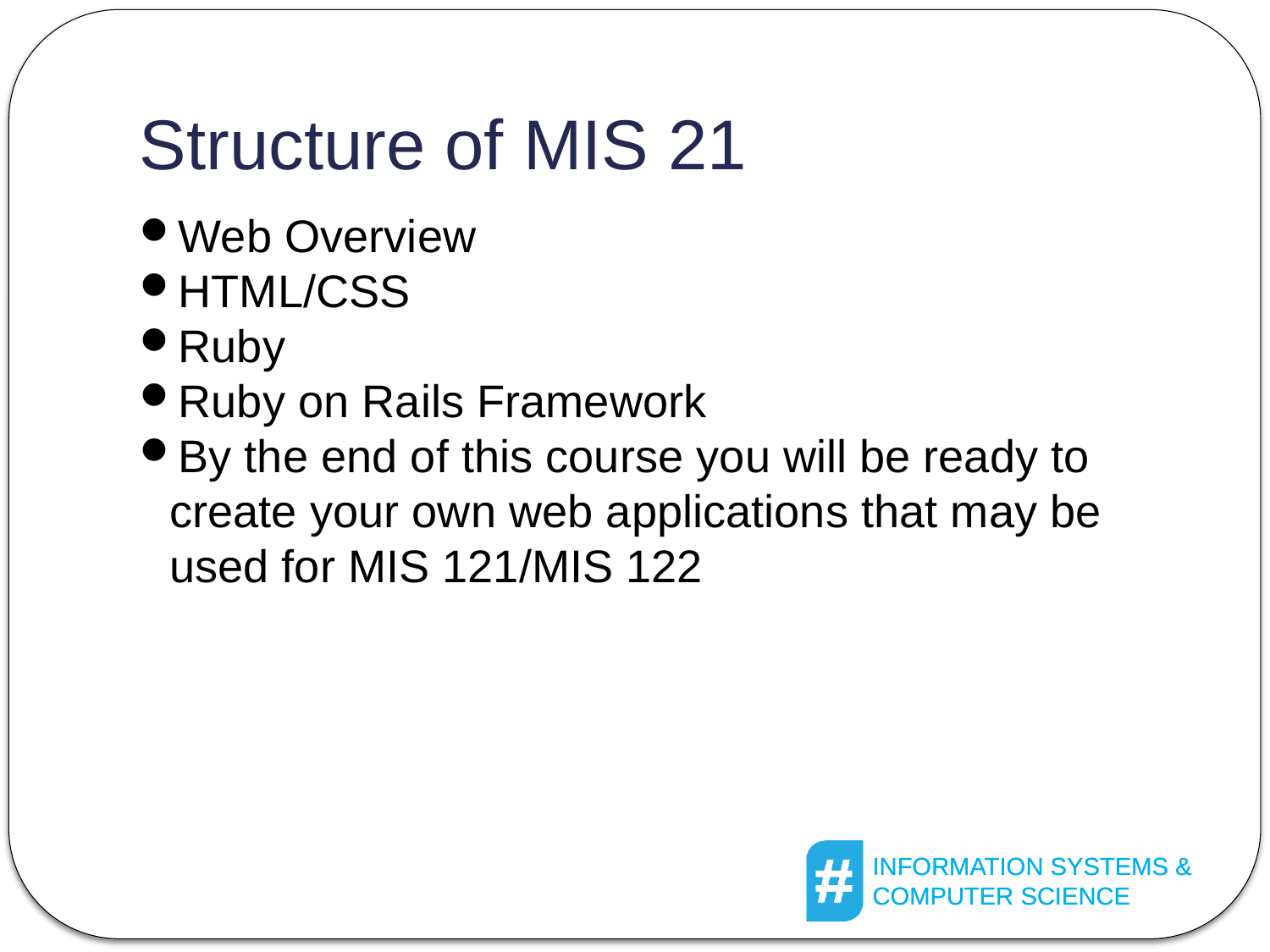

Structure of MIS 21
Web Overview
HTML/CSS
Ruby
Ruby on Rails Framework
By the end of this course you will be ready to create your own web applications that may be used for MIS 121/MIS 122